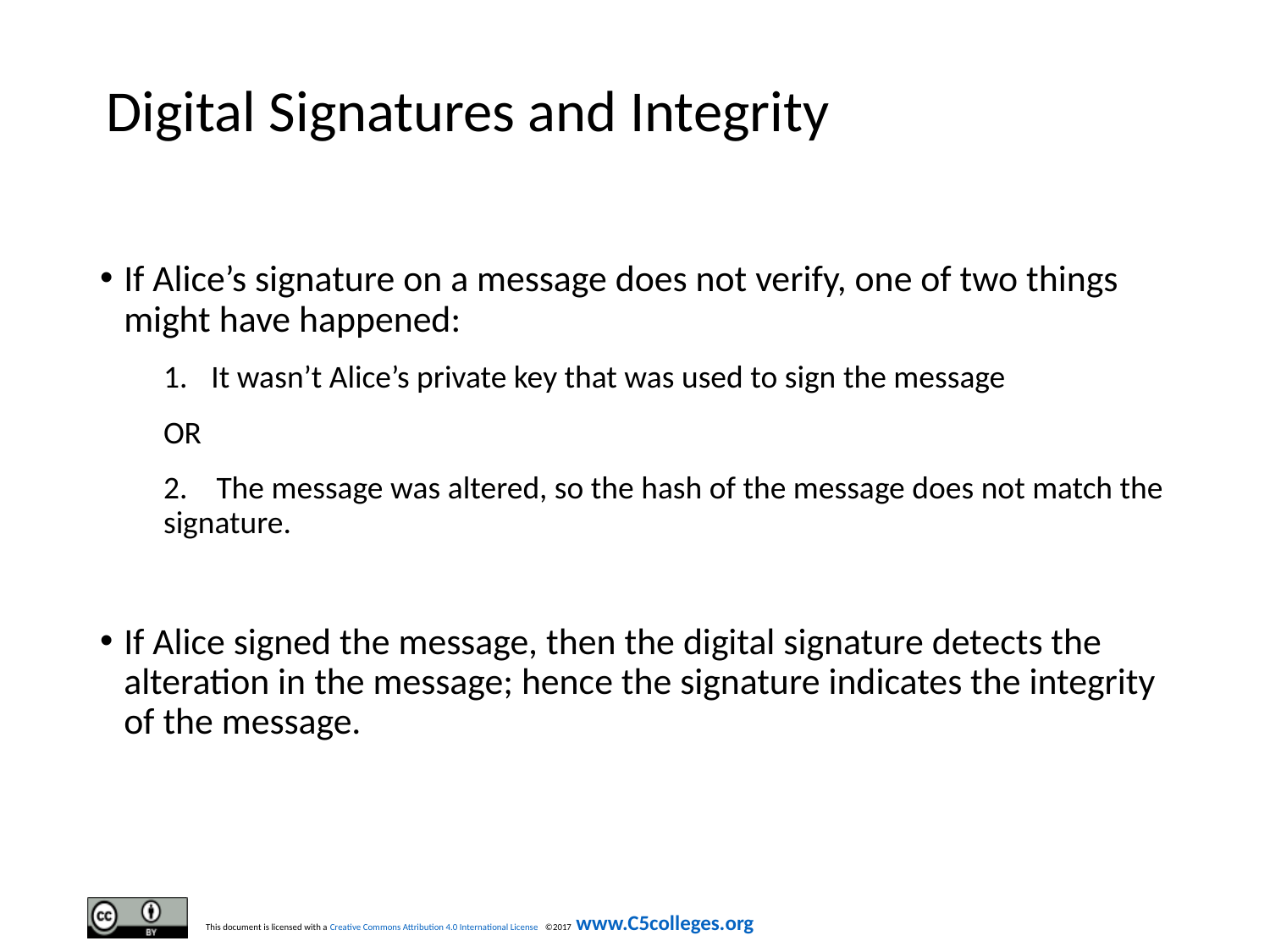

# Digital Signatures and Integrity
If Alice’s signature on a message does not verify, one of two things might have happened:
It wasn’t Alice’s private key that was used to sign the message
OR
2.    The message was altered, so the hash of the message does not match the signature.

If Alice signed the message, then the digital signature detects the alteration in the message; hence the signature indicates the integrity of the message.